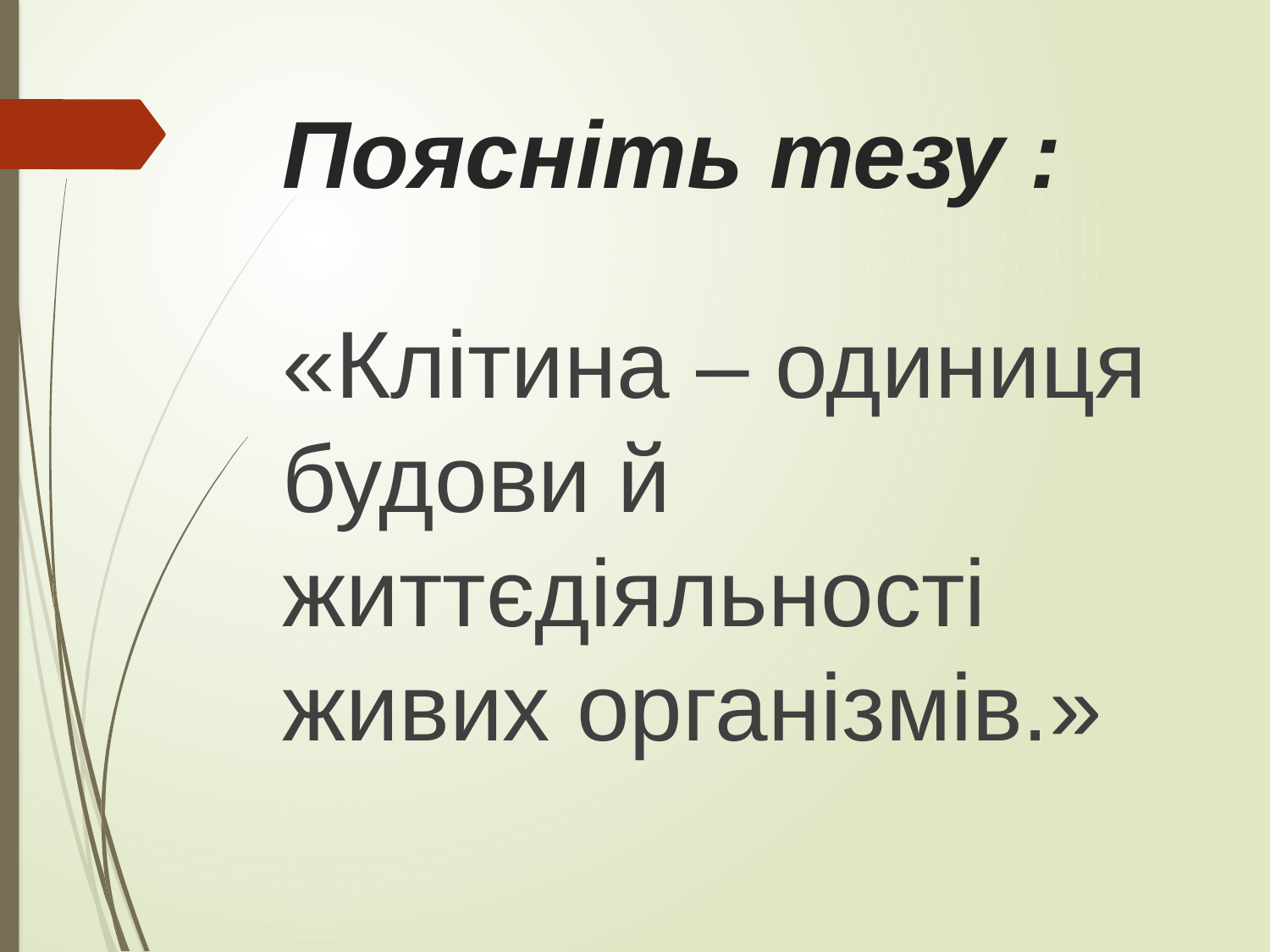

# Поясніть тезу :
«Клітина – одиниця будови й життєдіяльності живих організмів.»